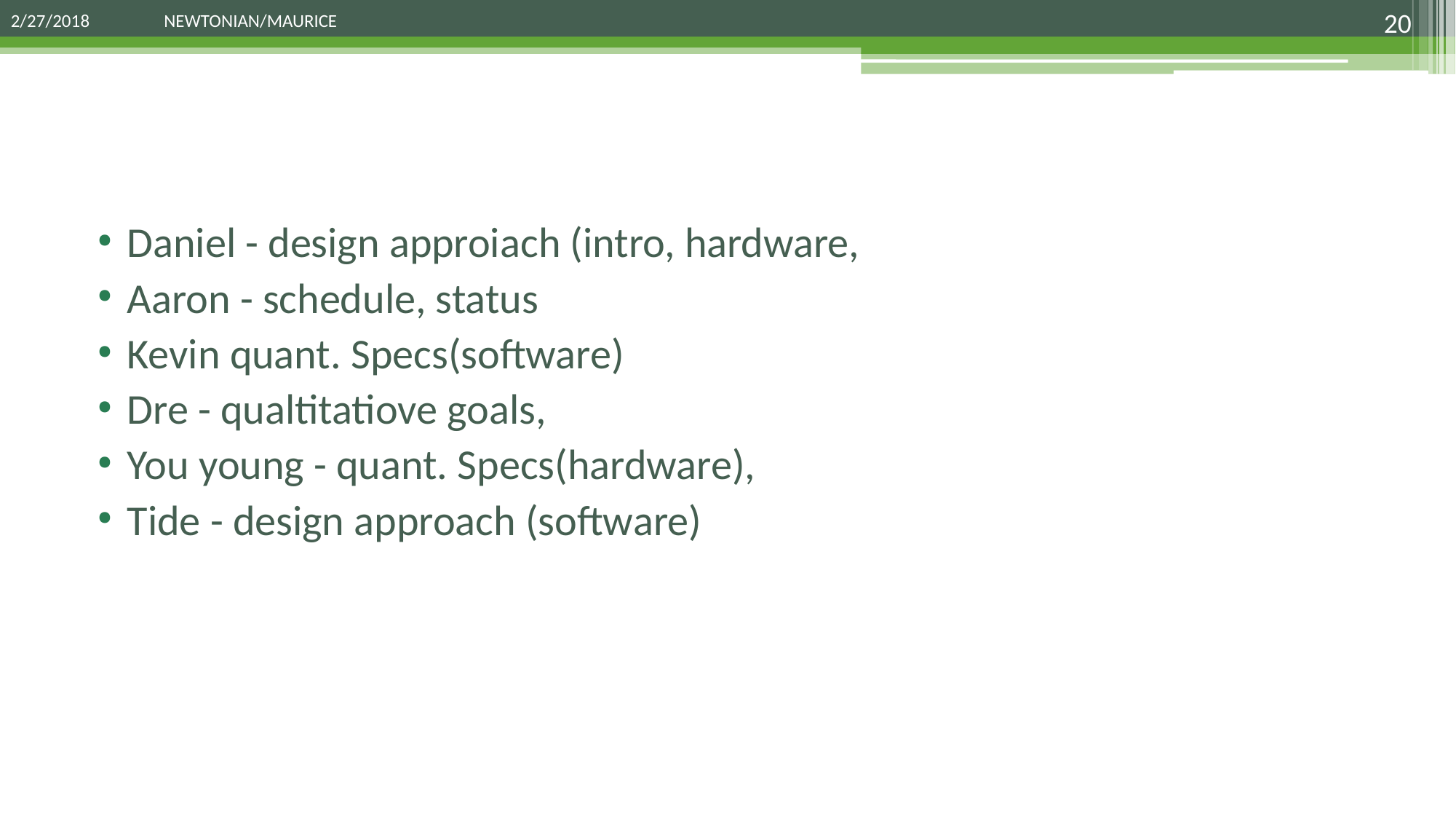

20
#
Daniel - design approiach (intro, hardware,
Aaron - schedule, status
Kevin quant. Specs(software)
Dre - qualtitatiove goals,
You young - quant. Specs(hardware),
Tide - design approach (software)